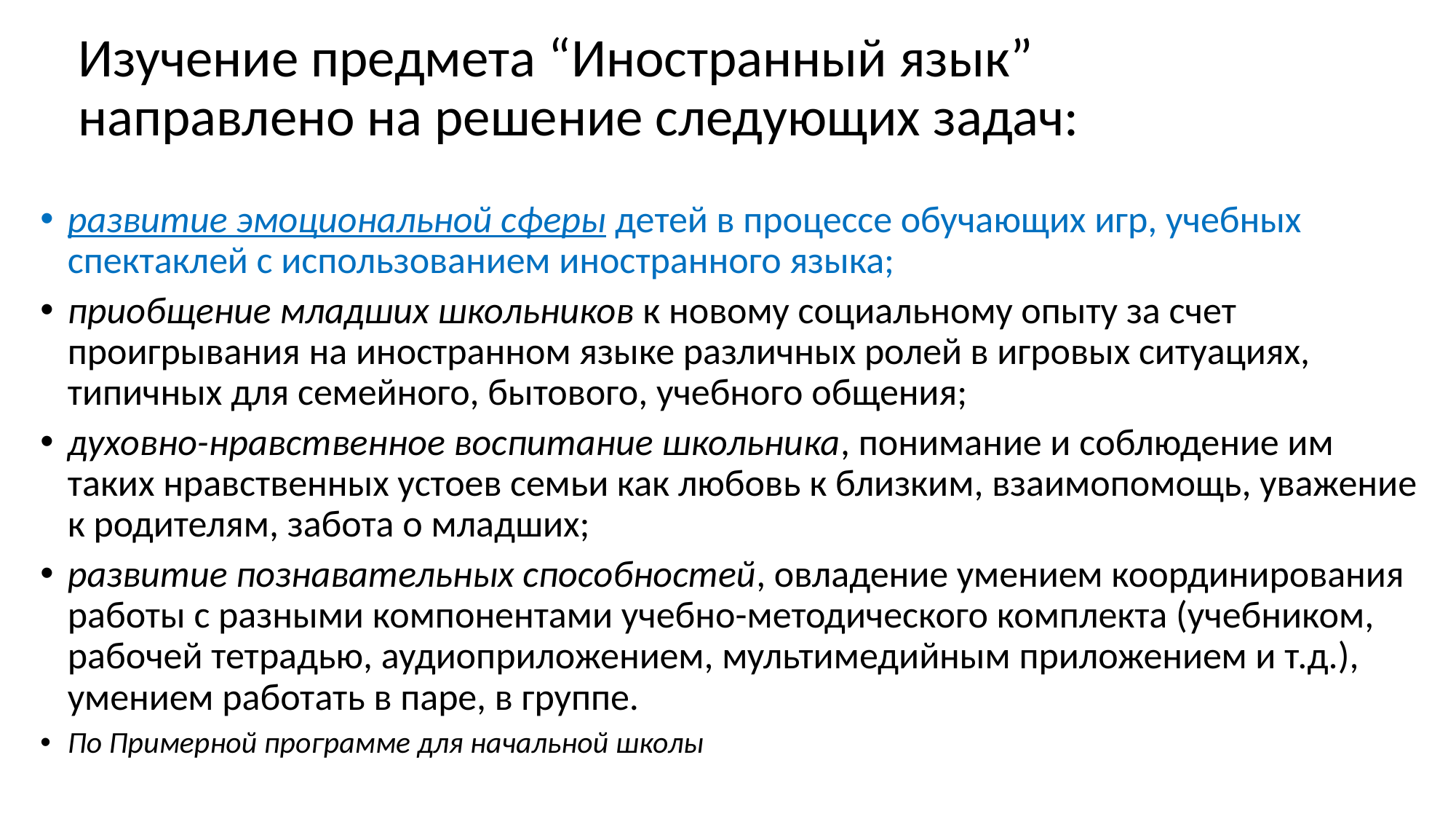

# Изучение предмета “Иностранный язык” направлено на решение следующих задач:
развитие эмоциональной сферы детей в процессе обучающих игр, учебных спектаклей с использованием иностранного языка;
приобщение младших школьников к новому социальному опыту за счет проигрывания на иностранном языке различных ролей в игровых ситуациях, типичных для семейного, бытового, учебного общения;
духовно-нравственное воспитание школьника, понимание и соблюдение им таких нравственных устоев семьи как любовь к близким, взаимопомощь, уважение к родителям, забота о младших;
развитие познавательных способностей, овладение умением координирования работы с разными компонентами учебно-методического комплекта (учебником, рабочей тетрадью, аудиоприложением, мультимедийным приложением и т.д.), умением работать в паре, в группе.
По Примерной программе для начальной школы